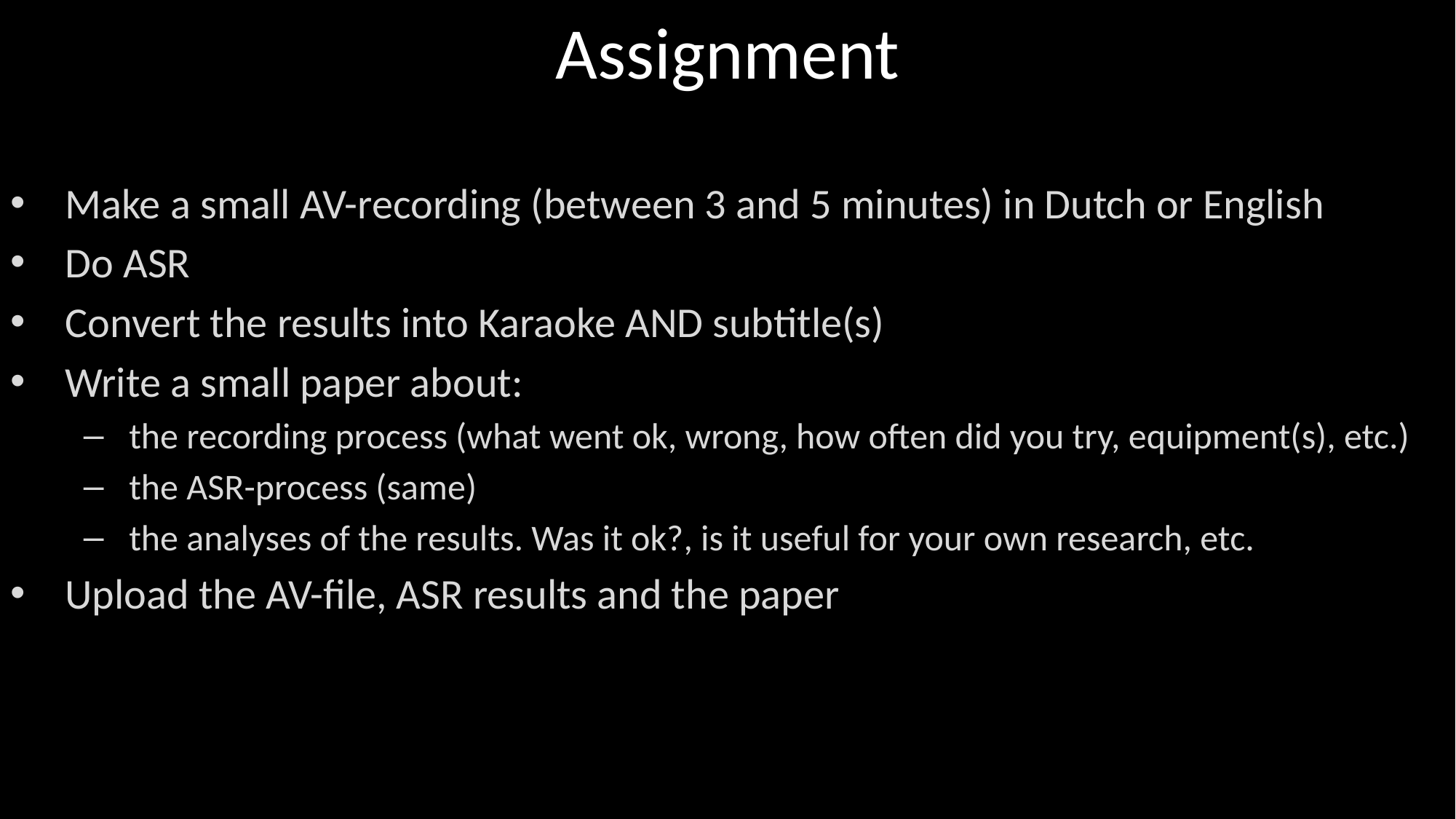

# Assignment
Make a small AV-recording (between 3 and 5 minutes) in Dutch or English
Do ASR
Convert the results into Karaoke AND subtitle(s)
Write a small paper about:
the recording process (what went ok, wrong, how often did you try, equipment(s), etc.)
the ASR-process (same)
the analyses of the results. Was it ok?, is it useful for your own research, etc.
Upload the AV-file, ASR results and the paper